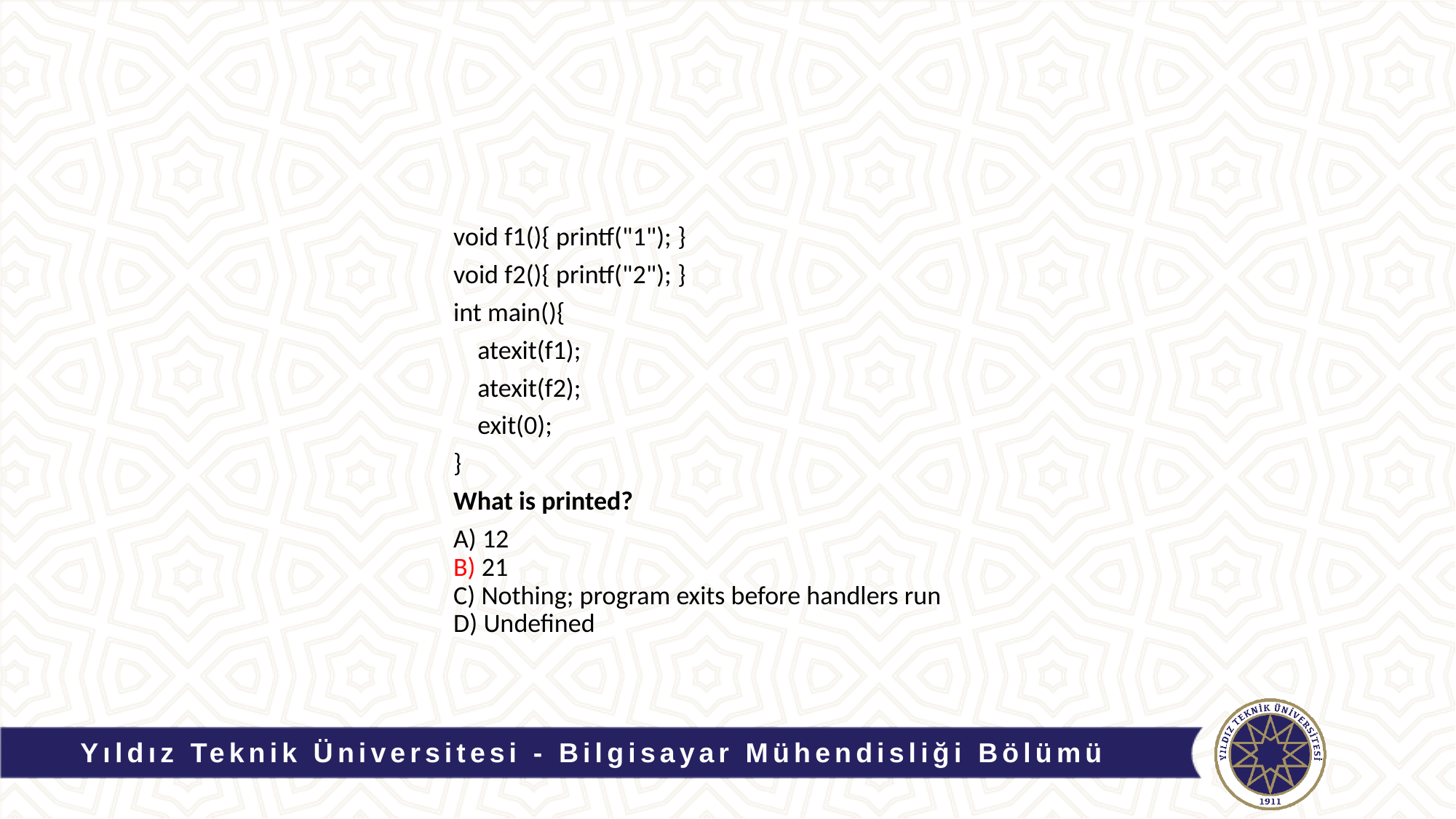

void f1(){ printf("1"); }
void f2(){ printf("2"); }
int main(){
    atexit(f1);
    atexit(f2);
    exit(0);
}
What is printed?
A) 12
B) 21
C) Nothing; program exits before handlers run
D) Undefined

Yıldız Teknik Üniversitesi - Bilgisayar Mühendisliği Bölümü